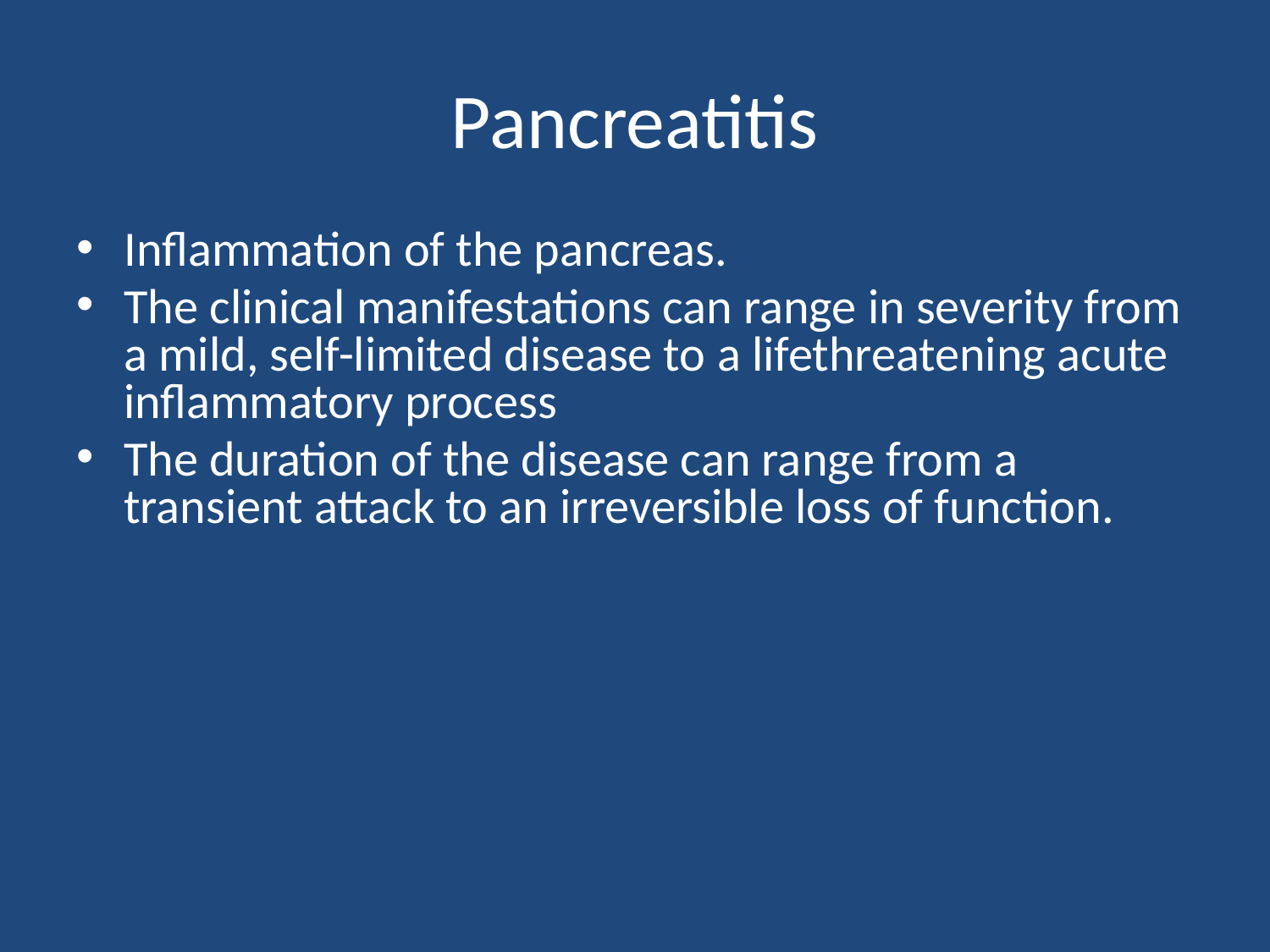

# Pancreatitis
Inflammation of the pancreas.
The clinical manifestations can range in severity from a mild, self-limited disease to a lifethreatening acute inflammatory process
The duration of the disease can range from a transient attack to an irreversible loss of function.